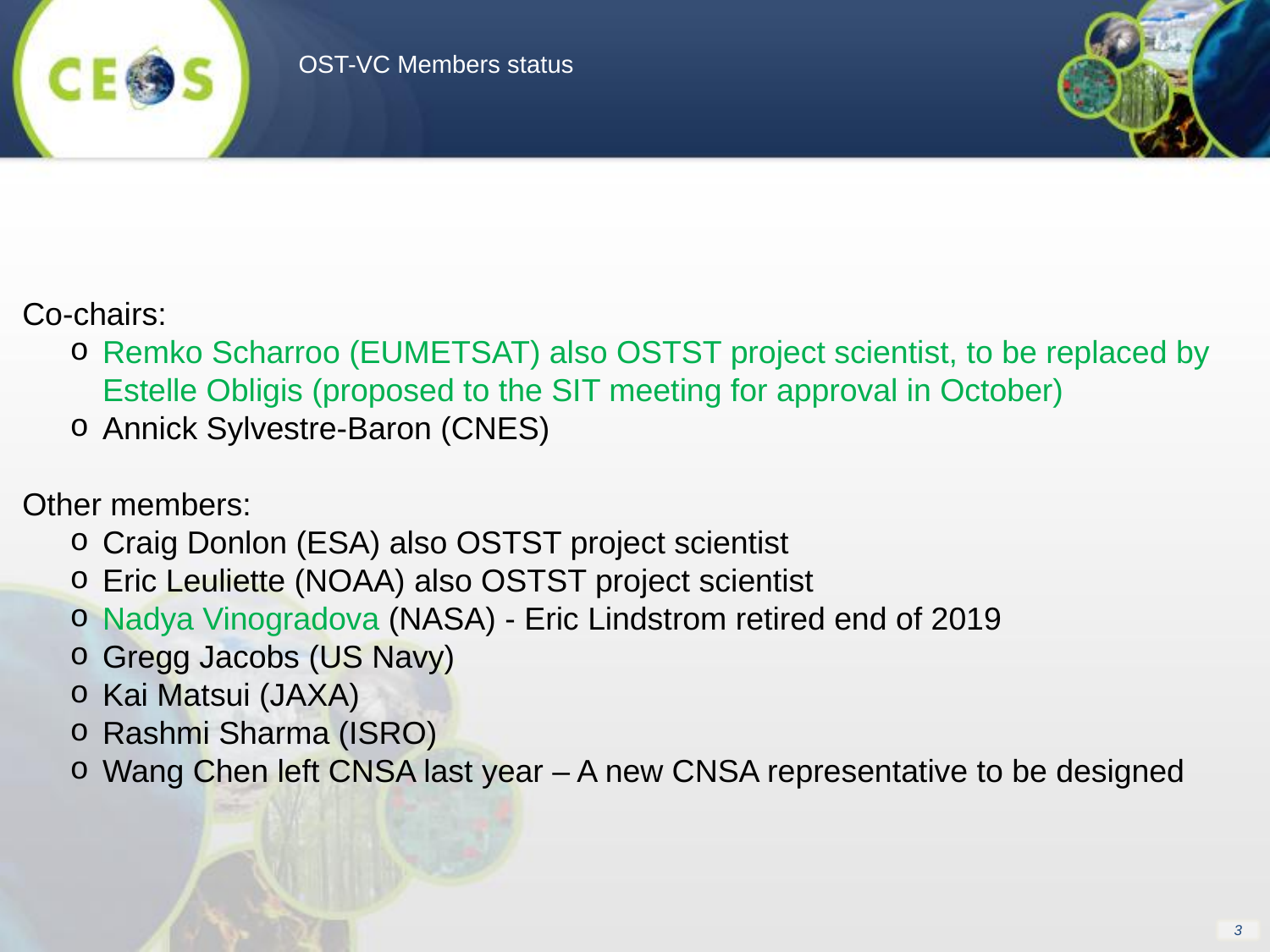

OST-VC Members status
Co-chairs:
Remko Scharroo (EUMETSAT) also OSTST project scientist, to be replaced by Estelle Obligis (proposed to the SIT meeting for approval in October)
Annick Sylvestre-Baron (CNES)

Other members:
Craig Donlon (ESA) also OSTST project scientist
Eric Leuliette (NOAA) also OSTST project scientist
Nadya Vinogradova (NASA) - Eric Lindstrom retired end of 2019
Gregg Jacobs (US Navy)
Kai Matsui (JAXA)
Rashmi Sharma (ISRO)
Wang Chen left CNSA last year – A new CNSA representative to be designed

3